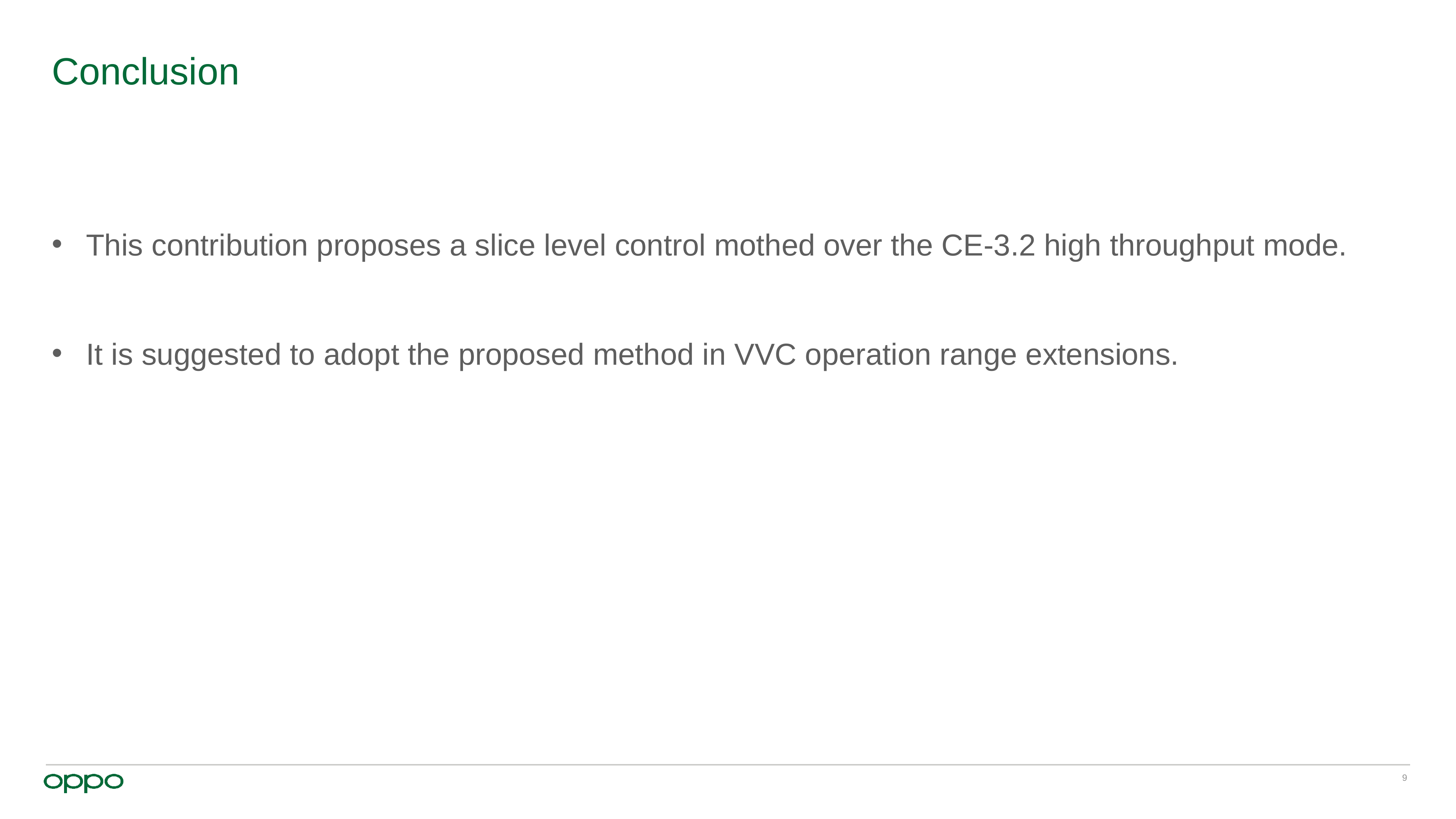

# Conclusion
This contribution proposes a slice level control mothed over the CE-3.2 high throughput mode.

It is suggested to adopt the proposed method in VVC operation range extensions.